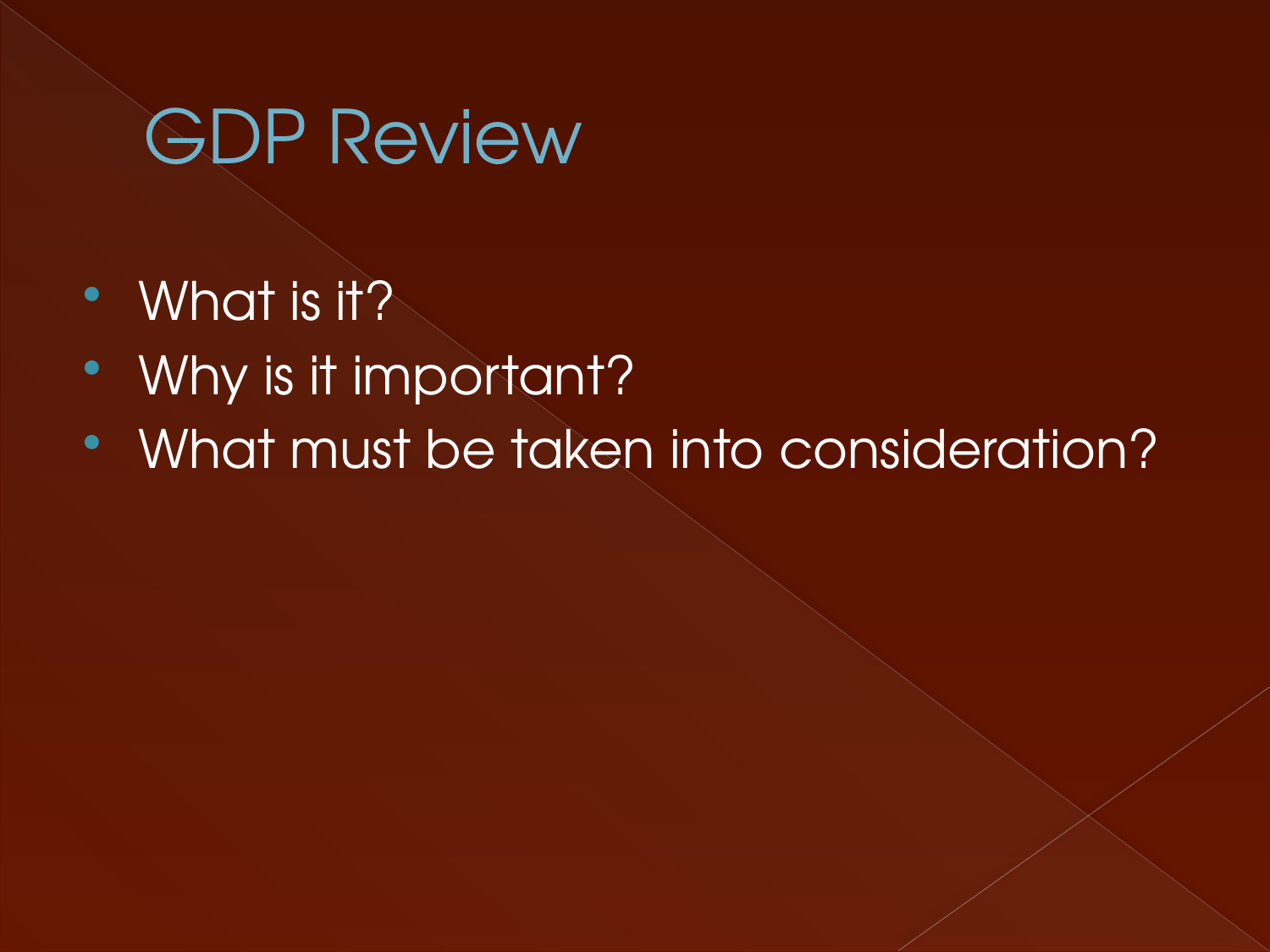

# GDP Review
What is it?
Why is it important?
What must be taken into consideration?